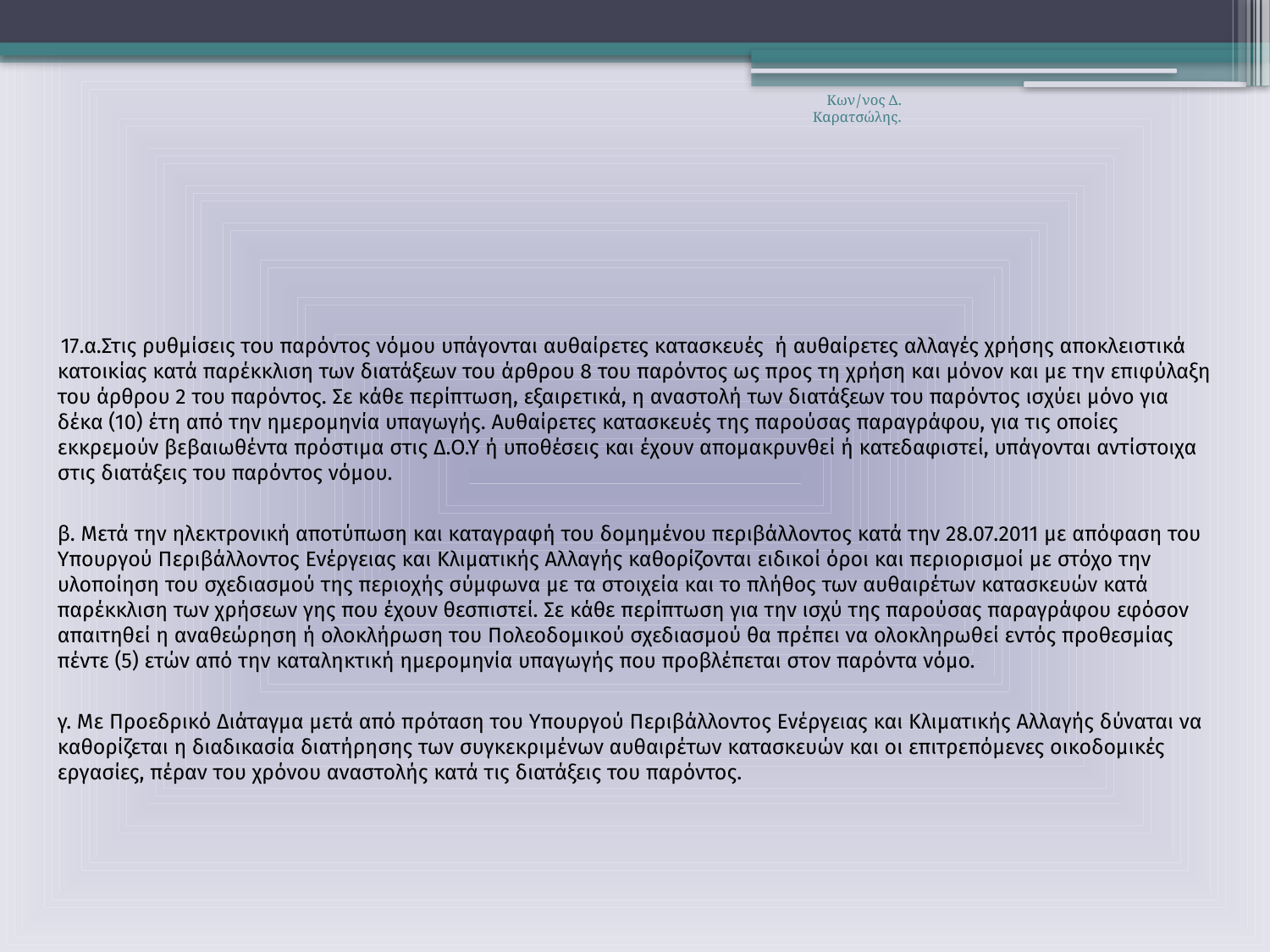

Κων/νος Δ. Καρατσώλης.
 17.α.Στις ρυθμίσεις του παρόντος νόμου υπάγονται αυθαίρετες κατασκευές  ή αυθαίρετες αλλαγές χρήσης αποκλειστικά κατοικίας κατά παρέκκλιση των διατάξεων του άρθρου 8 του παρόντος ως προς τη χρήση και μόνον και με την επιφύλαξη του άρθρου 2 του παρόντος. Σε κάθε περίπτωση, εξαιρετικά, η αναστολή των διατάξεων του παρόντος ισχύει μόνο για δέκα (10) έτη από την ημερομηνία υπαγωγής. Αυθαίρετες κατασκευές της παρούσας παραγράφου, για τις οποίες εκκρεμούν βεβαιωθέντα πρόστιμα στις Δ.Ο.Υ ή υποθέσεις και έχουν απομακρυνθεί ή κατεδαφιστεί, υπάγονται αντίστοιχα στις διατάξεις του παρόντος νόμου.

β. Μετά την ηλεκτρονική αποτύπωση και καταγραφή του δομημένου περιβάλλοντος κατά την 28.07.2011 με απόφαση του Υπουργού Περιβάλλοντος Ενέργειας και Κλιματικής Αλλαγής καθορίζονται ειδικοί όροι και περιορισμοί με στόχο την υλοποίηση του σχεδιασμού της περιοχής σύμφωνα με τα στοιχεία και το πλήθος των αυθαιρέτων κατασκευών κατά παρέκκλιση των χρήσεων γης που έχουν θεσπιστεί. Σε κάθε περίπτωση για την ισχύ της παρούσας παραγράφου εφόσον απαιτηθεί η αναθεώρηση ή ολοκλήρωση του Πολεοδομικού σχεδιασμού θα πρέπει να ολοκληρωθεί εντός προθεσμίας πέντε (5) ετών από την καταληκτική ημερομηνία υπαγωγής που προβλέπεται στον παρόντα νόμο.

γ. Με Προεδρικό Διάταγμα μετά από πρόταση του Υπουργού Περιβάλλοντος Ενέργειας και Κλιματικής Αλλαγής δύναται να καθορίζεται η διαδικασία διατήρησης των συγκεκριμένων αυθαιρέτων κατασκευών και οι επιτρεπόμενες οικοδομικές εργασίες, πέραν του χρόνου αναστολής κατά τις διατάξεις του παρόντος.